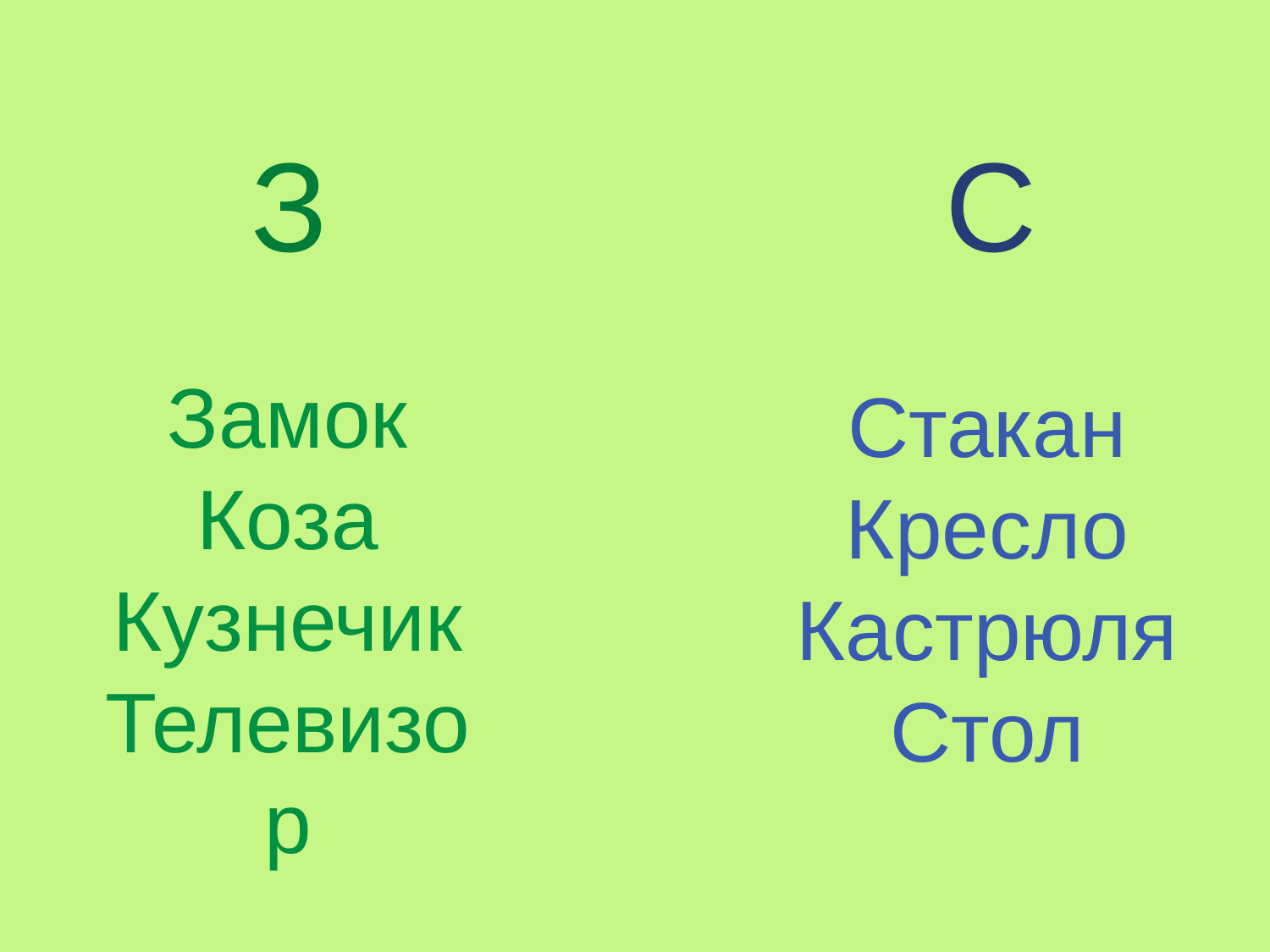

З
С
Замок
Коза
Кузнечик
Телевизор
Стакан
Кресло
Кастрюля
Стол